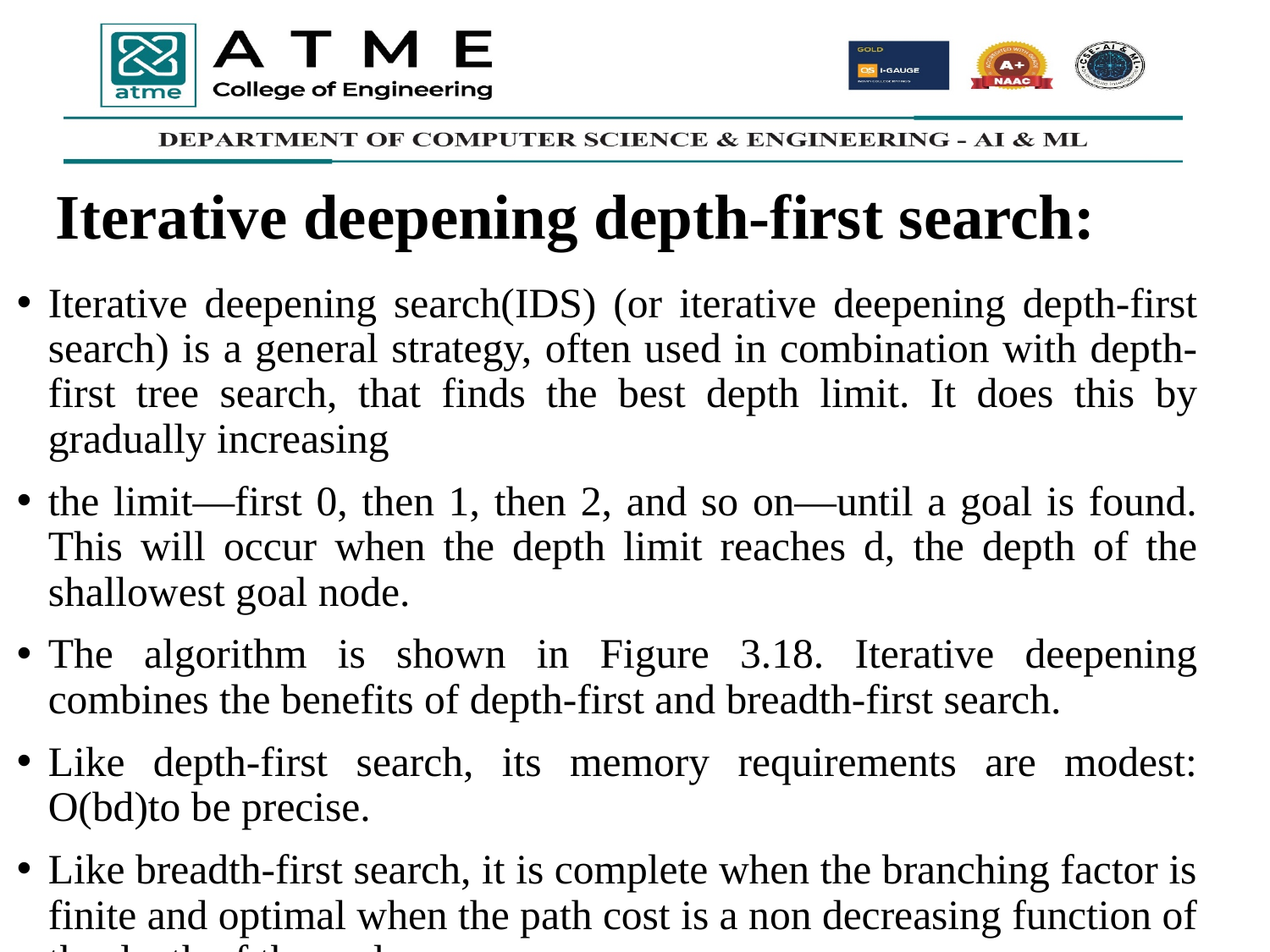

Iterative deepening depth-first search:
Iterative deepening search(IDS) (or iterative deepening depth-first search) is a general strategy, often used in combination with depth-first tree search, that finds the best depth limit. It does this by gradually increasing
the limit—first 0, then 1, then 2, and so on—until a goal is found. This will occur when the depth limit reaches d, the depth of the shallowest goal node.
The algorithm is shown in Figure 3.18. Iterative deepening combines the benefits of depth-first and breadth-first search.
Like depth-first search, its memory requirements are modest: O(bd)to be precise.
Like breadth-first search, it is complete when the branching factor is finite and optimal when the path cost is a non decreasing function of the depth of the node.